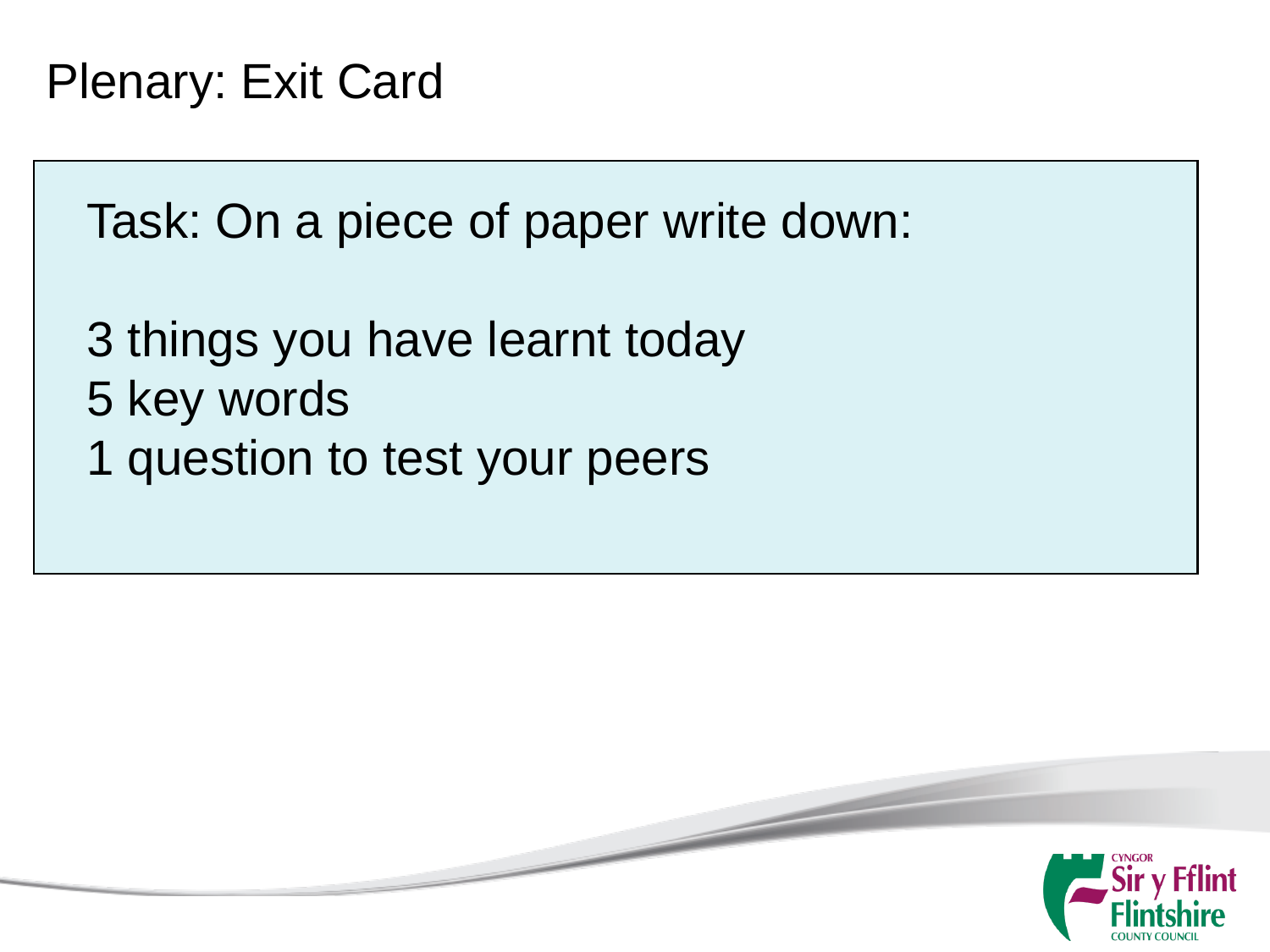

Plenary: Exit Card

Task: On a piece of paper write down:

3 things you have learnt today
5 key words
1 question to test your peers